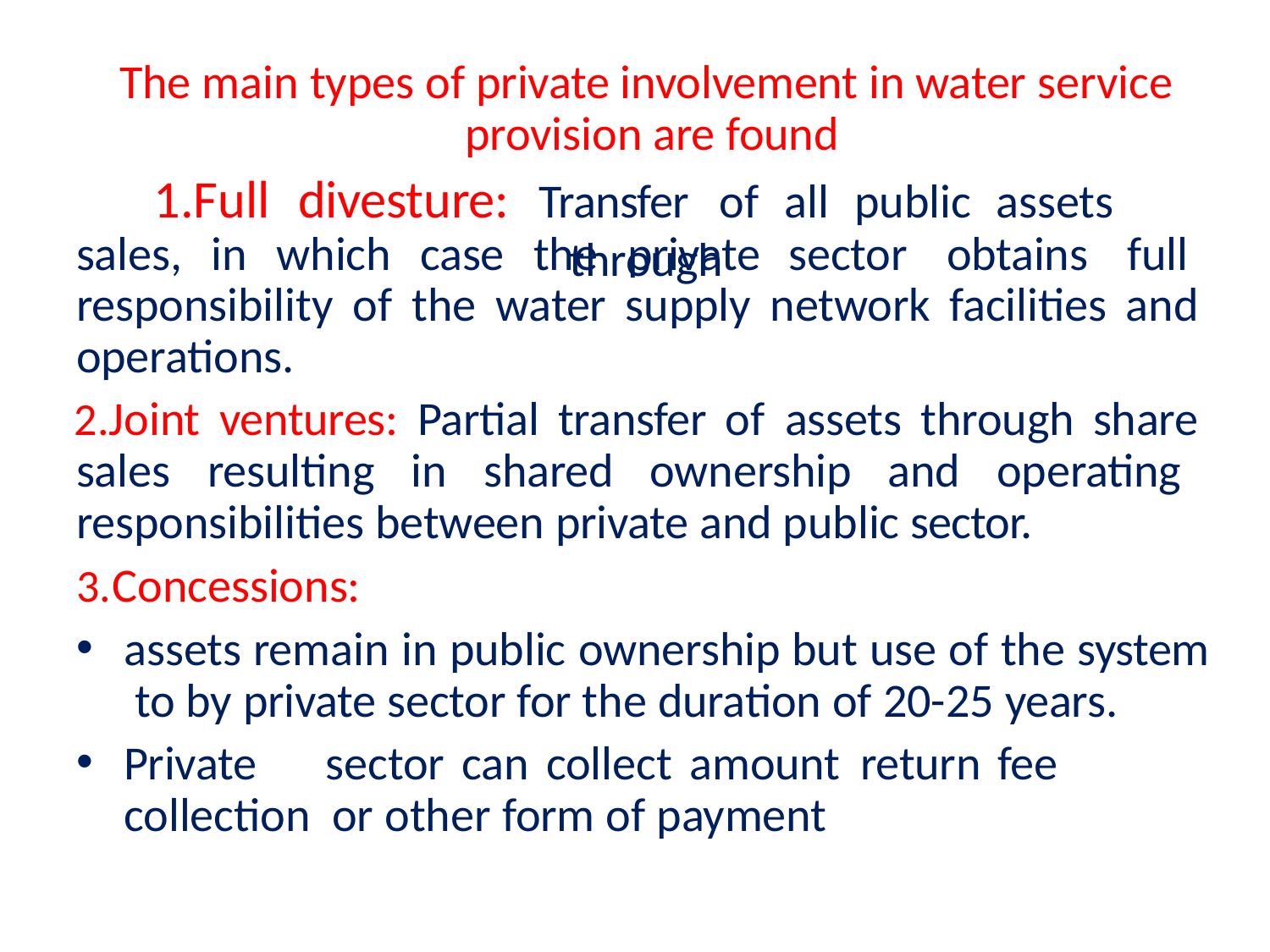

# The main types of private involvement in water service  provision are found
1.Full	divesture:	Transfer	of	all	public	assets	through
sales, in which case the private sector obtains full  responsibility of the water supply network facilities and  operations.
Joint ventures: Partial transfer of assets through share  sales resulting in shared ownership and operating  responsibilities between private and public sector.
Concessions:
assets remain in public ownership but use of the system  to by private sector for the duration of 20-25 years.
Private	sector can collect amount	return fee collection  or other form of payment